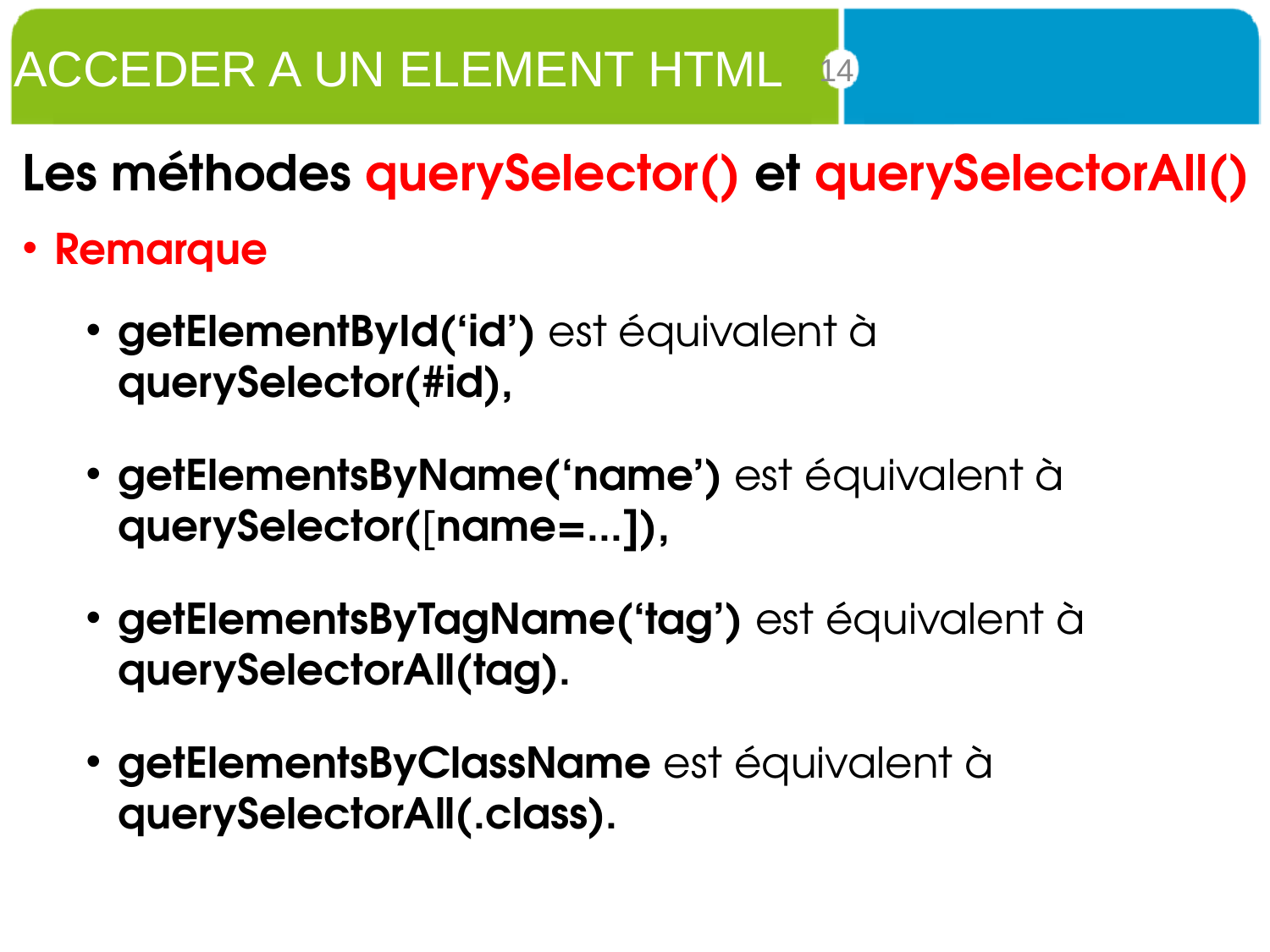

# ACCEDER A UN ELEMENT HTML
14
Les méthodes querySelector() et querySelectorAll()
Remarque
getElementById(‘id’) est équivalent à querySelector(#id),
getElementsByName(‘name’) est équivalent à querySelector([name=...]),
getElementsByTagName(‘tag’) est équivalent à querySelectorAll(tag).
getElementsByClassName est équivalent à querySelectorAll(.class).